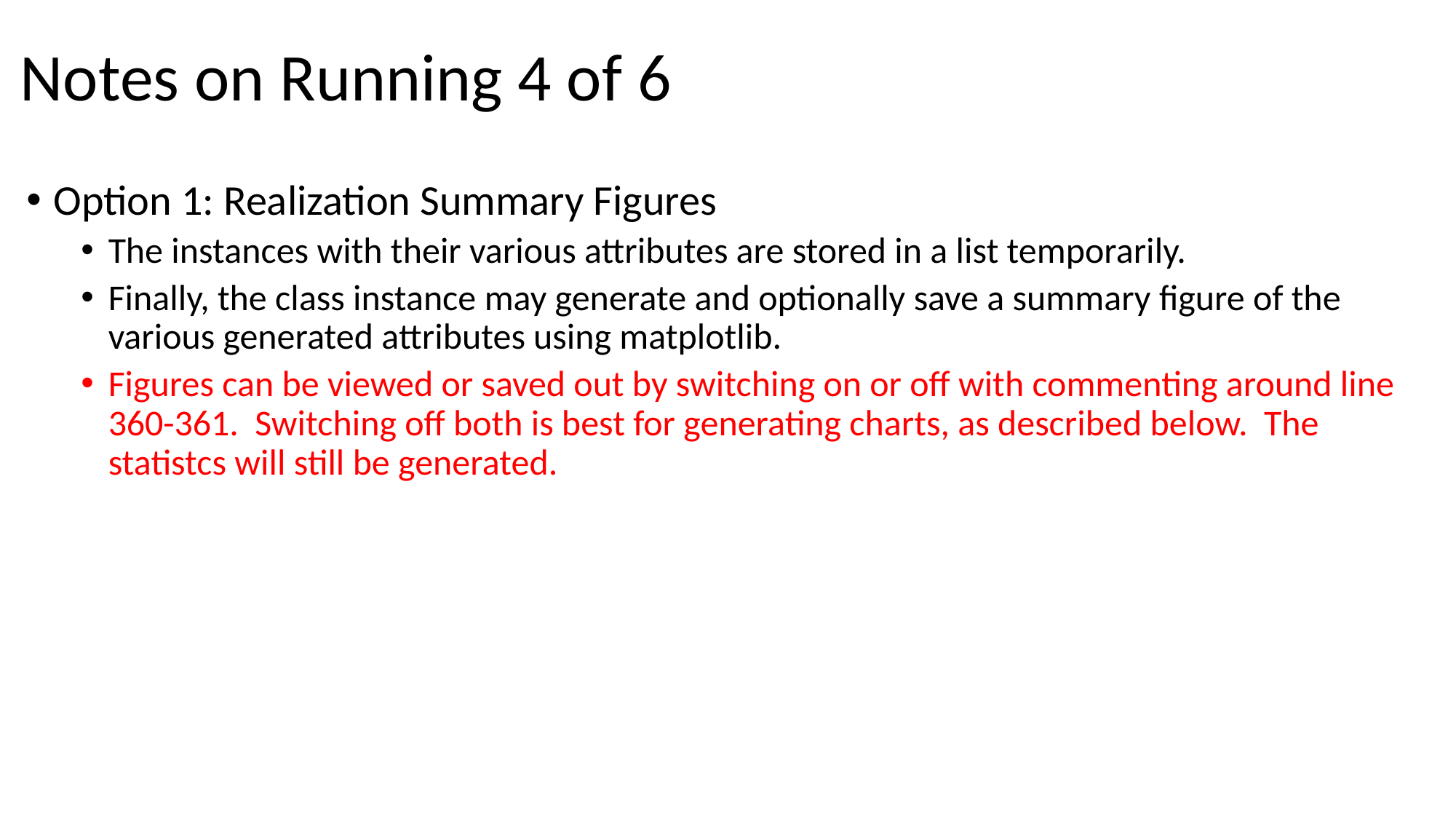

# Notes on Running 4 of 6
Option 1: Realization Summary Figures
The instances with their various attributes are stored in a list temporarily.
Finally, the class instance may generate and optionally save a summary figure of the various generated attributes using matplotlib.
Figures can be viewed or saved out by switching on or off with commenting around line 360-361.  Switching off both is best for generating charts, as described below.  The statistcs will still be generated.